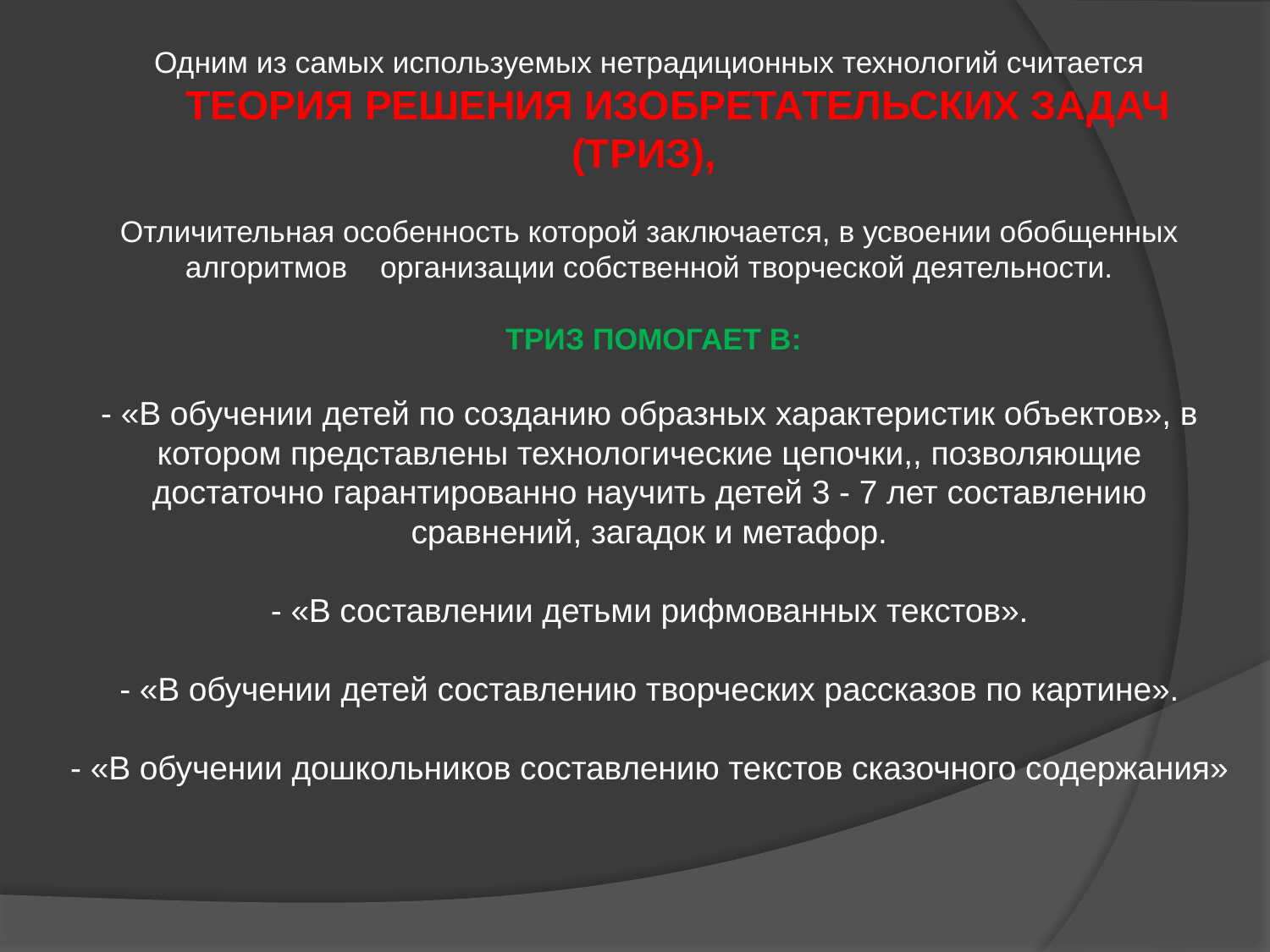

# Одним из самых используемых нетрадиционных технологий считается  ТЕОРИЯ РЕШЕНИЯ ИЗОБРЕТАТЕЛЬСКИХ ЗАДАЧ (ТРИЗ),  Отличительная особенность которой заключается, в усвоении обобщенных алгоритмов    организации собственной творческой деятельности. ТРИЗ ПОМОГАЕТ В: - «В обучении детей по созданию образных характеристик объектов», в котором представлены технологические цепочки,, позволяющие достаточно гарантированно научить детей 3 - 7 лет составлению сравнений, загадок и метафор. - «В составлении детьми рифмованных текстов». - «В обучении детей составлению творческих рассказов по картине». - «В обучении дошкольников составлению текстов сказочного содержания»